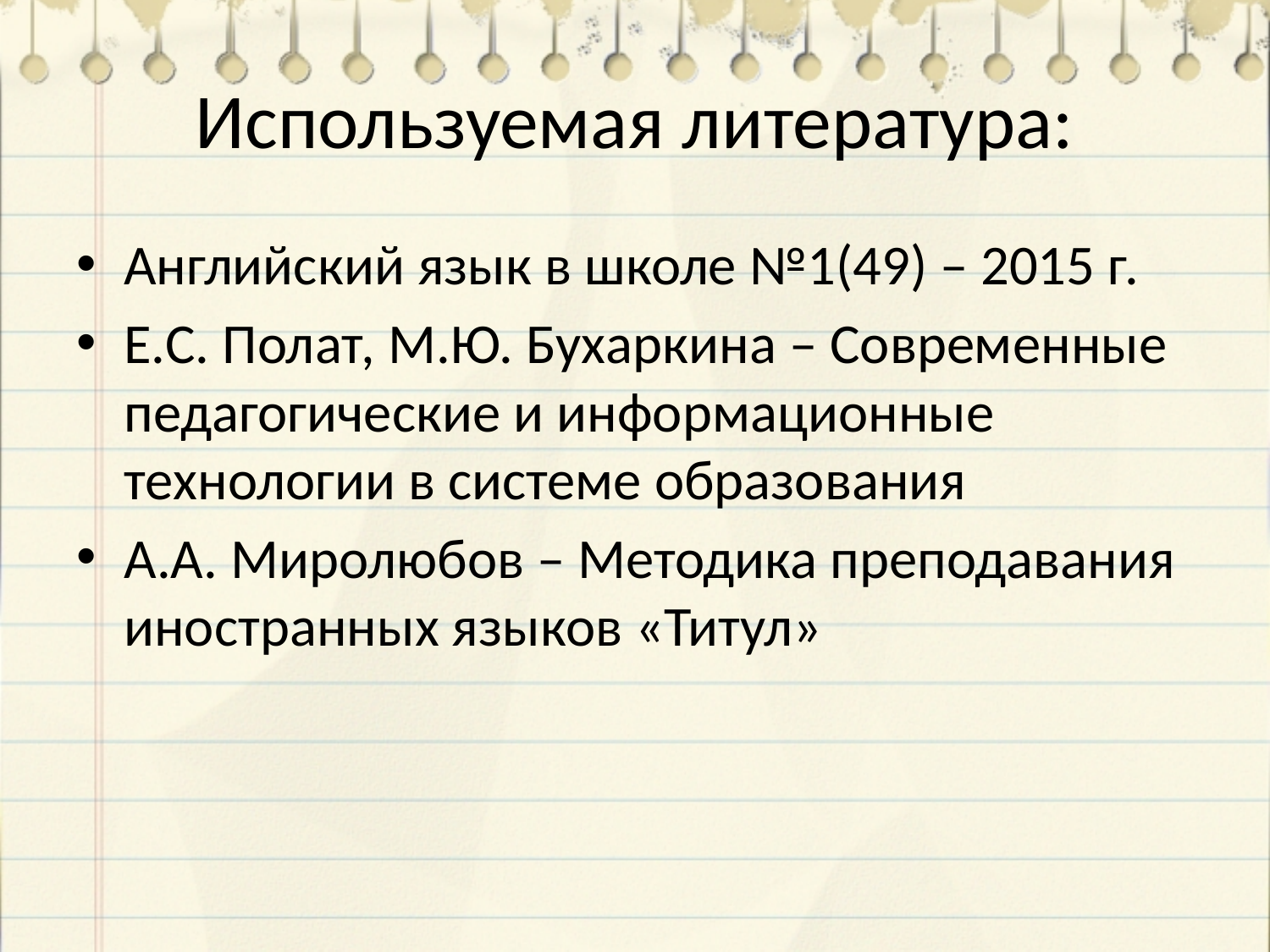

# Используемая литература:
Английский язык в школе №1(49) – 2015 г.
Е.С. Полат, М.Ю. Бухаркина – Современные педагогические и информационные технологии в системе образования
А.А. Миролюбов – Методика преподавания иностранных языков «Титул»